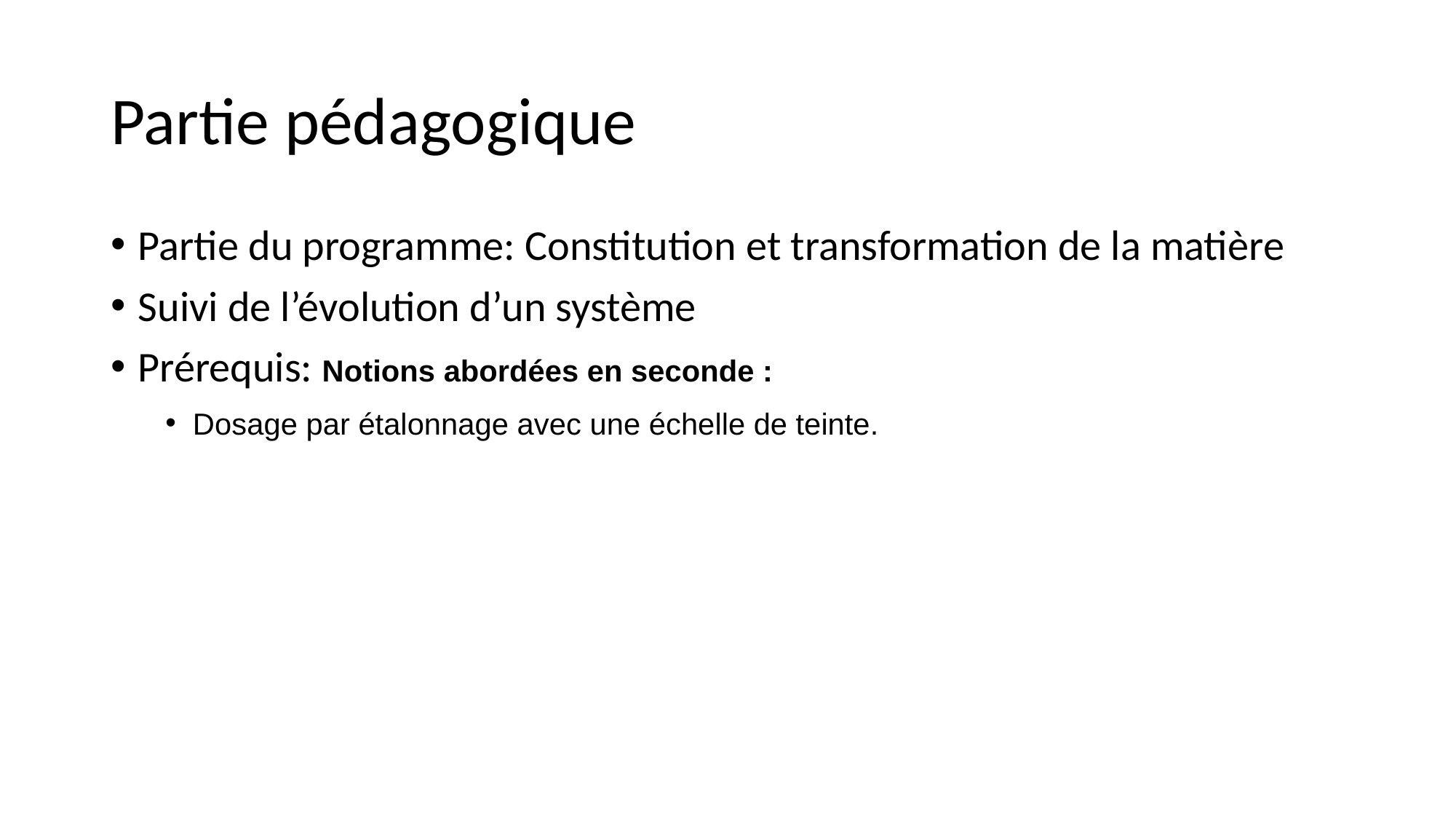

# Partie pédagogique
Partie du programme: Constitution et transformation de la matière
Suivi de l’évolution d’un système
Prérequis: Notions abordées en seconde :
Dosage par étalonnage avec une échelle de teinte.